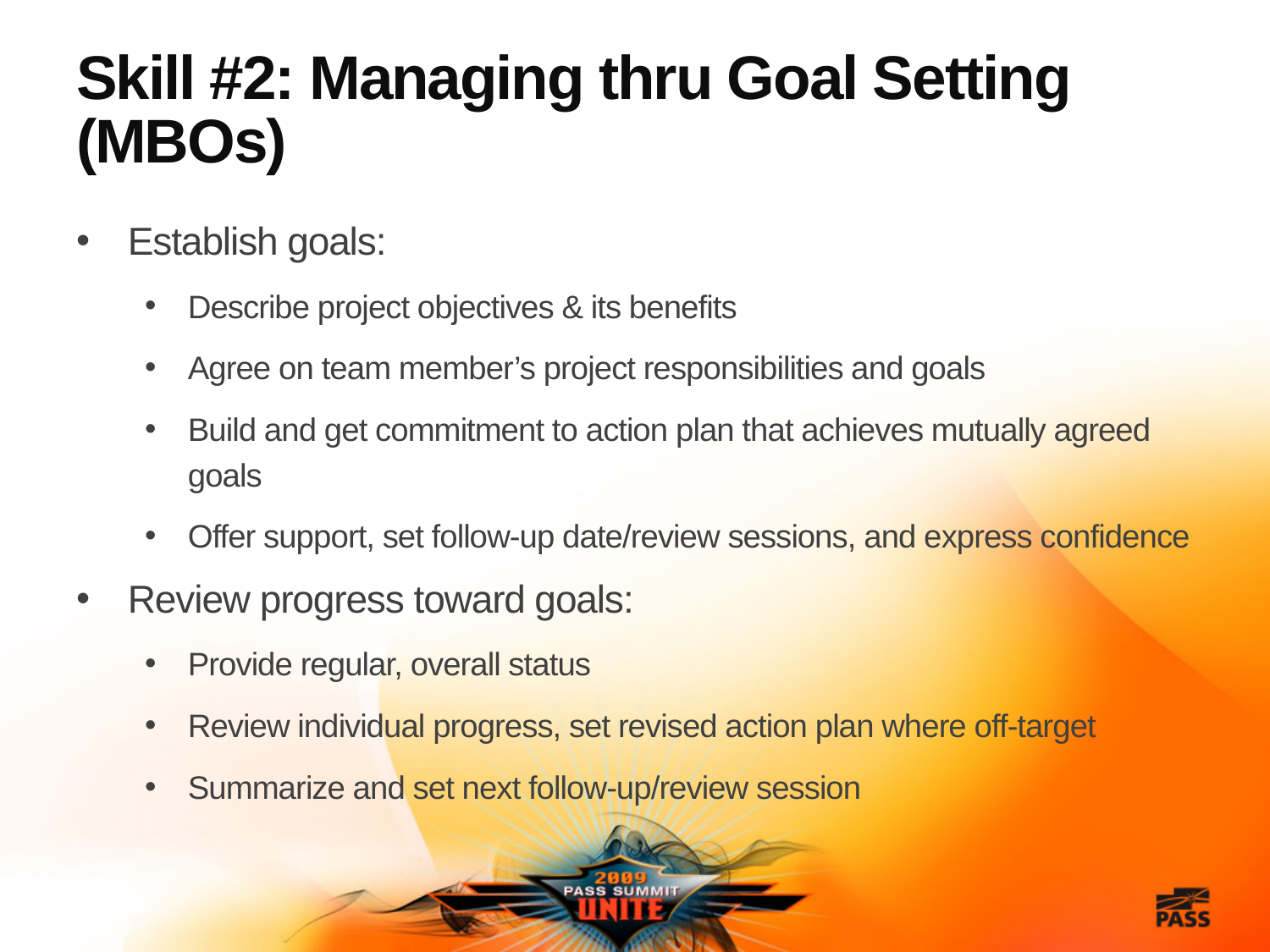

# Skill #2: Managing thru Goal Setting (MBOs)
Establish goals:
Describe project objectives & its benefits
Agree on team member’s project responsibilities and goals
Build and get commitment to action plan that achieves mutually agreed goals
Offer support, set follow-up date/review sessions, and express confidence
Review progress toward goals:
Provide regular, overall status
Review individual progress, set revised action plan where off-target
Summarize and set next follow-up/review session